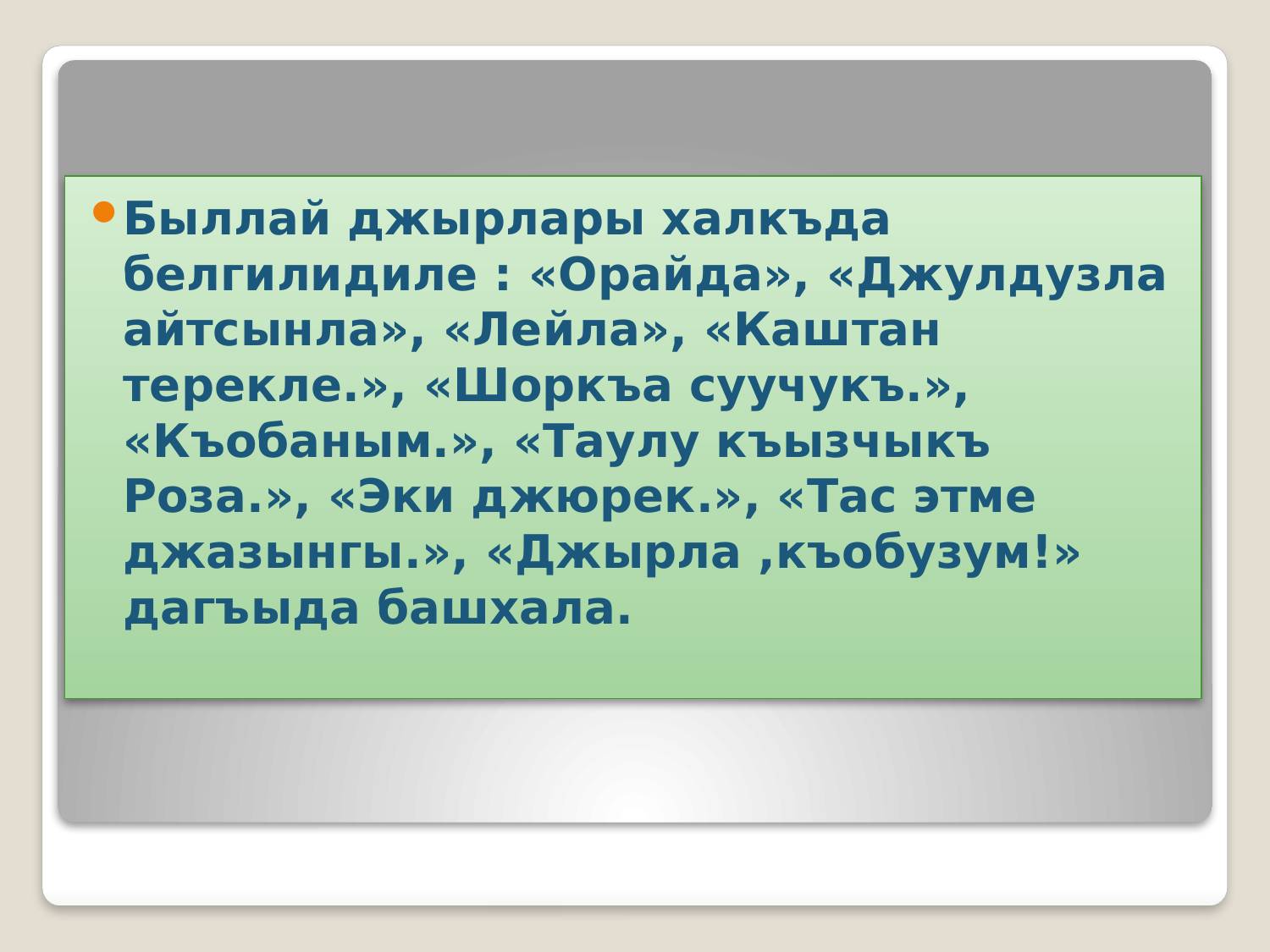

Быллай джырлары халкъда белгилидиле : «Орайда», «Джулдузла айтсынла», «Лейла», «Каштан терекле.», «Шоркъа суучукъ.», «Къобаным.», «Таулу къызчыкъ Роза.», «Эки джюрек.», «Тас этме джазынгы.», «Джырла ,къобузум!» дагъыда башхала.